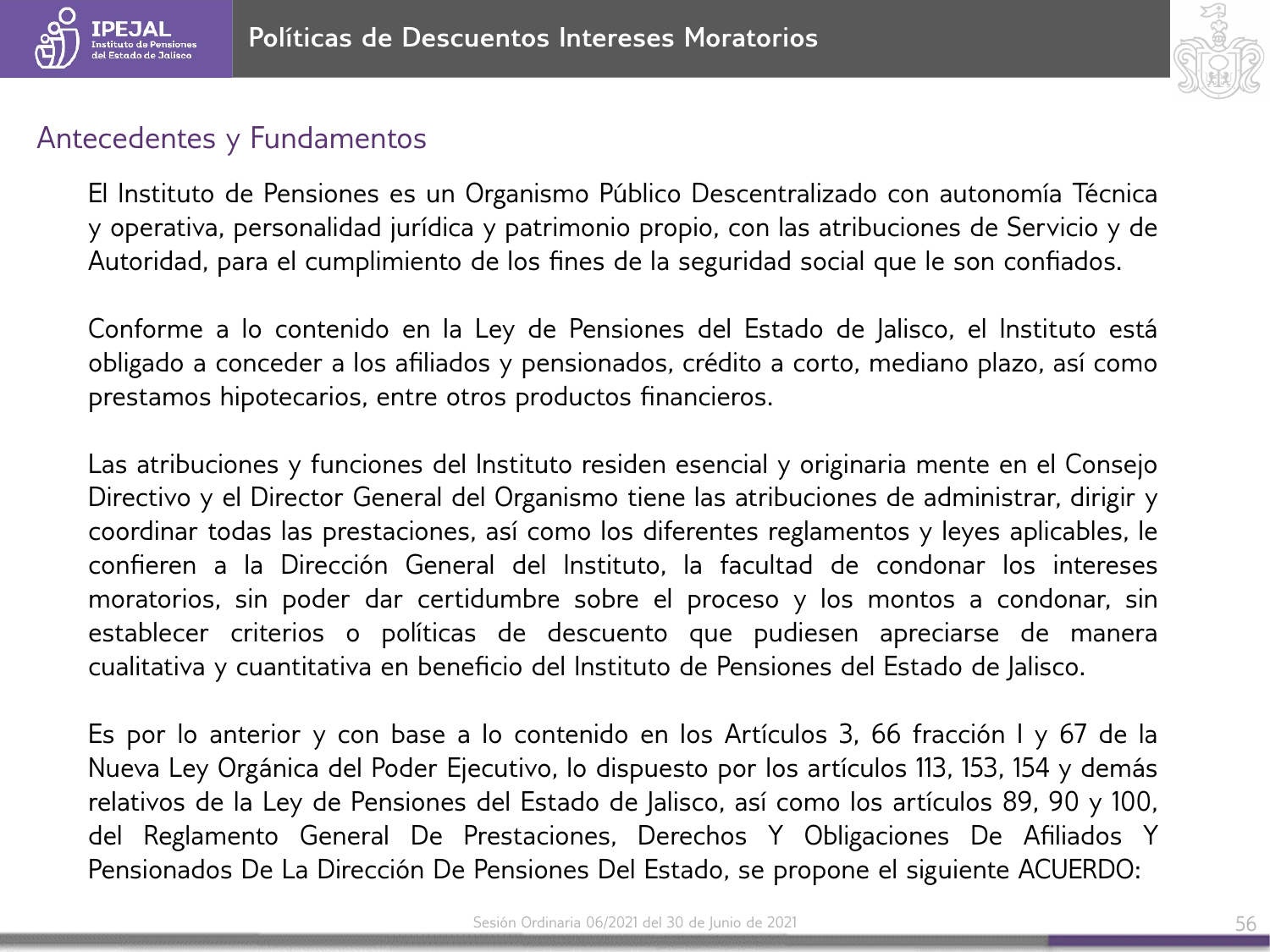

# Políticas de Descuentos Intereses Moratorios
Antecedentes y Fundamentos
El Instituto de Pensiones es un Organismo Público Descentralizado con autonomía Técnica y operativa, personalidad jurídica y patrimonio propio, con las atribuciones de Servicio y de Autoridad, para el cumplimiento de los fines de la seguridad social que le son confiados.

Conforme a lo contenido en la Ley de Pensiones del Estado de Jalisco, el Instituto está obligado a conceder a los afiliados y pensionados, crédito a corto, mediano plazo, así como prestamos hipotecarios, entre otros productos financieros.

Las atribuciones y funciones del Instituto residen esencial y originaria mente en el Consejo Directivo y el Director General del Organismo tiene las atribuciones de administrar, dirigir y coordinar todas las prestaciones, así como los diferentes reglamentos y leyes aplicables, le confieren a la Dirección General del Instituto, la facultad de condonar los intereses moratorios, sin poder dar certidumbre sobre el proceso y los montos a condonar, sin establecer criterios o políticas de descuento que pudiesen apreciarse de manera cualitativa y cuantitativa en beneficio del Instituto de Pensiones del Estado de Jalisco.

Es por lo anterior y con base a lo contenido en los Artículos 3, 66 fracción I y 67 de la Nueva Ley Orgánica del Poder Ejecutivo, lo dispuesto por los artículos 113, 153, 154 y demás relativos de la Ley de Pensiones del Estado de Jalisco, así como los artículos 89, 90 y 100, del Reglamento General De Prestaciones, Derechos Y Obligaciones De Afiliados Y Pensionados De La Dirección De Pensiones Del Estado, se propone el siguiente ACUERDO:
Sesión Ordinaria 06/2021 del 30 de Junio de 2021
56